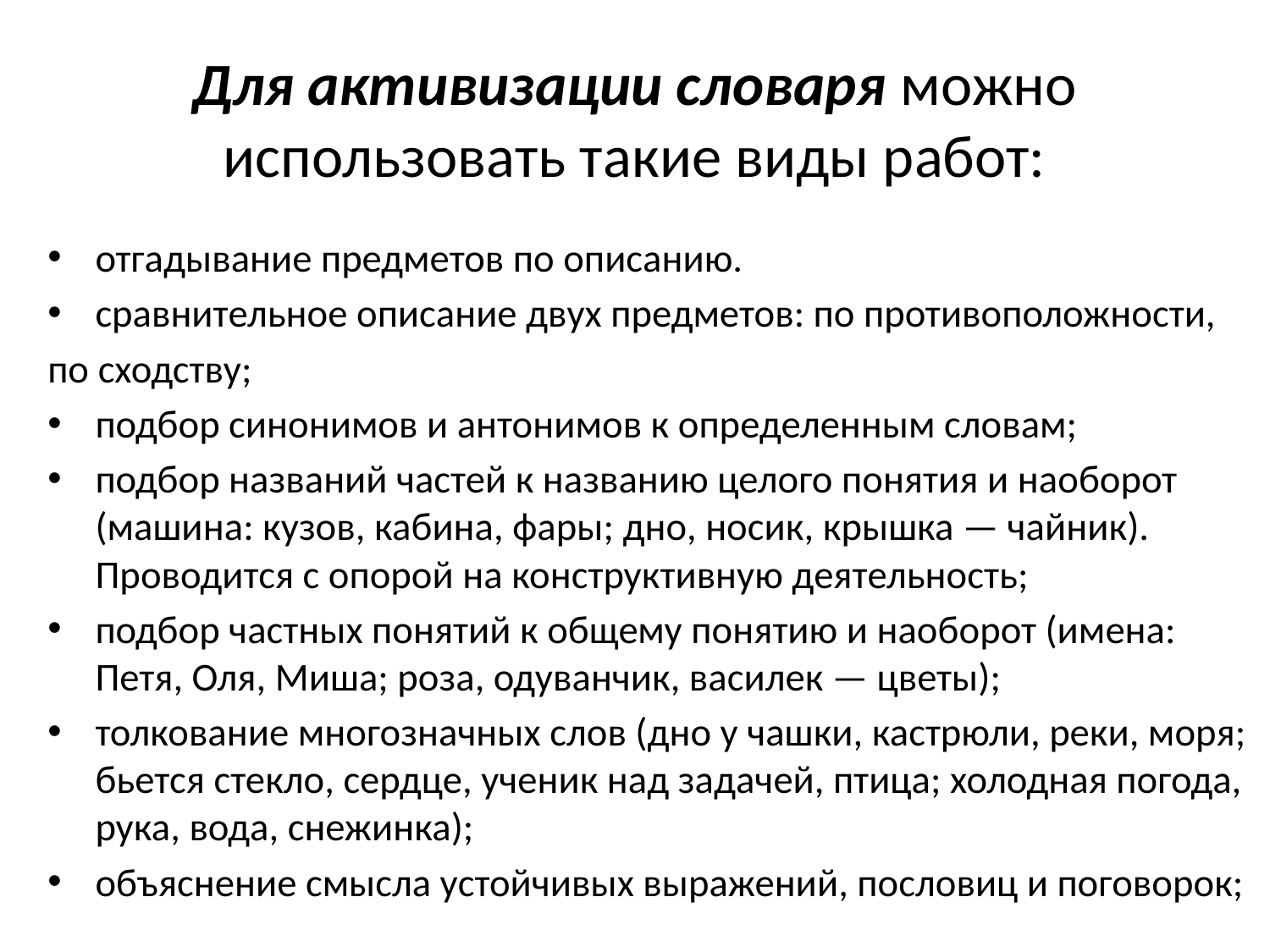

# Для активизации словаря можно использовать такие виды работ:
отгадывание предметов по описанию.
сравнительное описание двух предметов: по противоположности,
по сходству;
подбор синонимов и антонимов к определенным словам;
подбор названий частей к названию целого понятия и наоборот (машина: кузов, кабина, фары; дно, носик, крышка — чайник). Проводится с опорой на конструктивную деятельность;
подбор частных понятий к общему понятию и наоборот (имена: Петя, Оля, Миша; роза, одуванчик, василек — цветы);
толкование многозначных слов (дно у чашки, кастрюли, реки, моря; бьется стекло, сердце, ученик над задачей, птица; холодная погода, рука, вода, снежинка);
объяснение смысла устойчивых выражений, пословиц и поговорок;